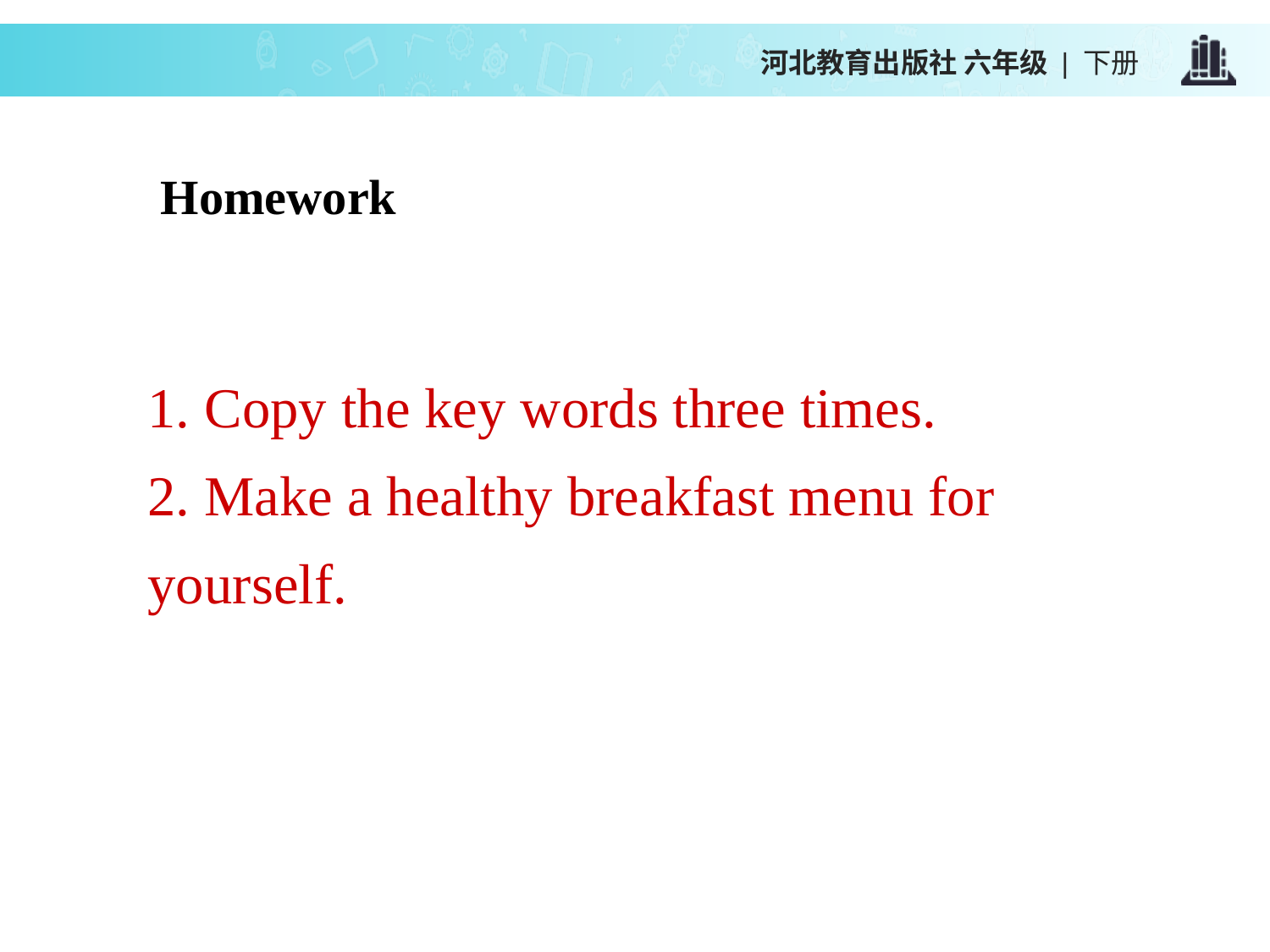

Homework
1. Copy the key words three times.
2. Make a healthy breakfast menu for yourself.